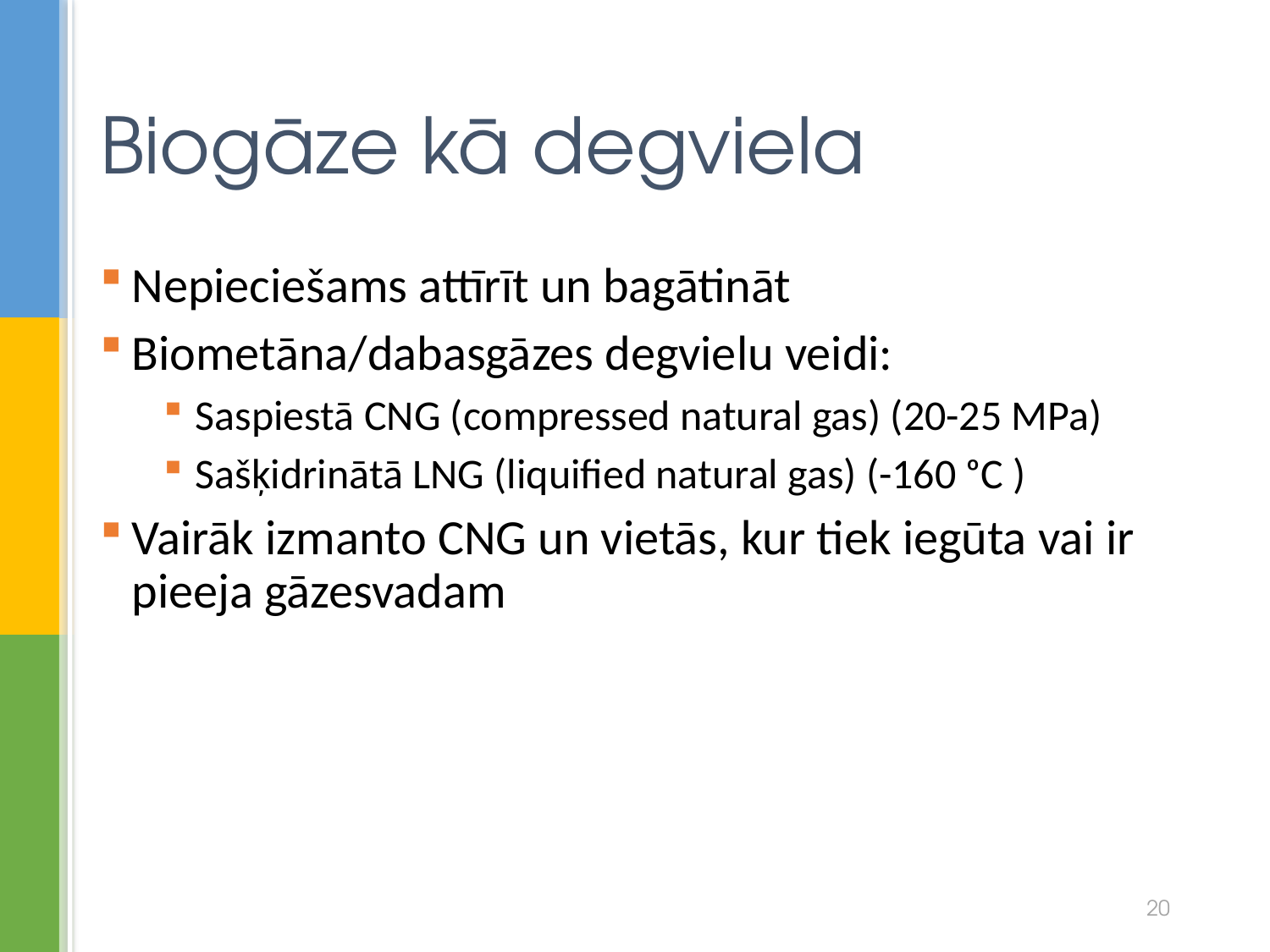

# Biogāze kā degviela
Nepieciešams attīrīt un bagātināt
Biometāna/dabasgāzes degvielu veidi:
Saspiestā CNG (compressed natural gas) (20-25 MPa)
Sašķidrinātā LNG (liquified natural gas) (-160 ᵒC )
Vairāk izmanto CNG un vietās, kur tiek iegūta vai ir pieeja gāzesvadam

20